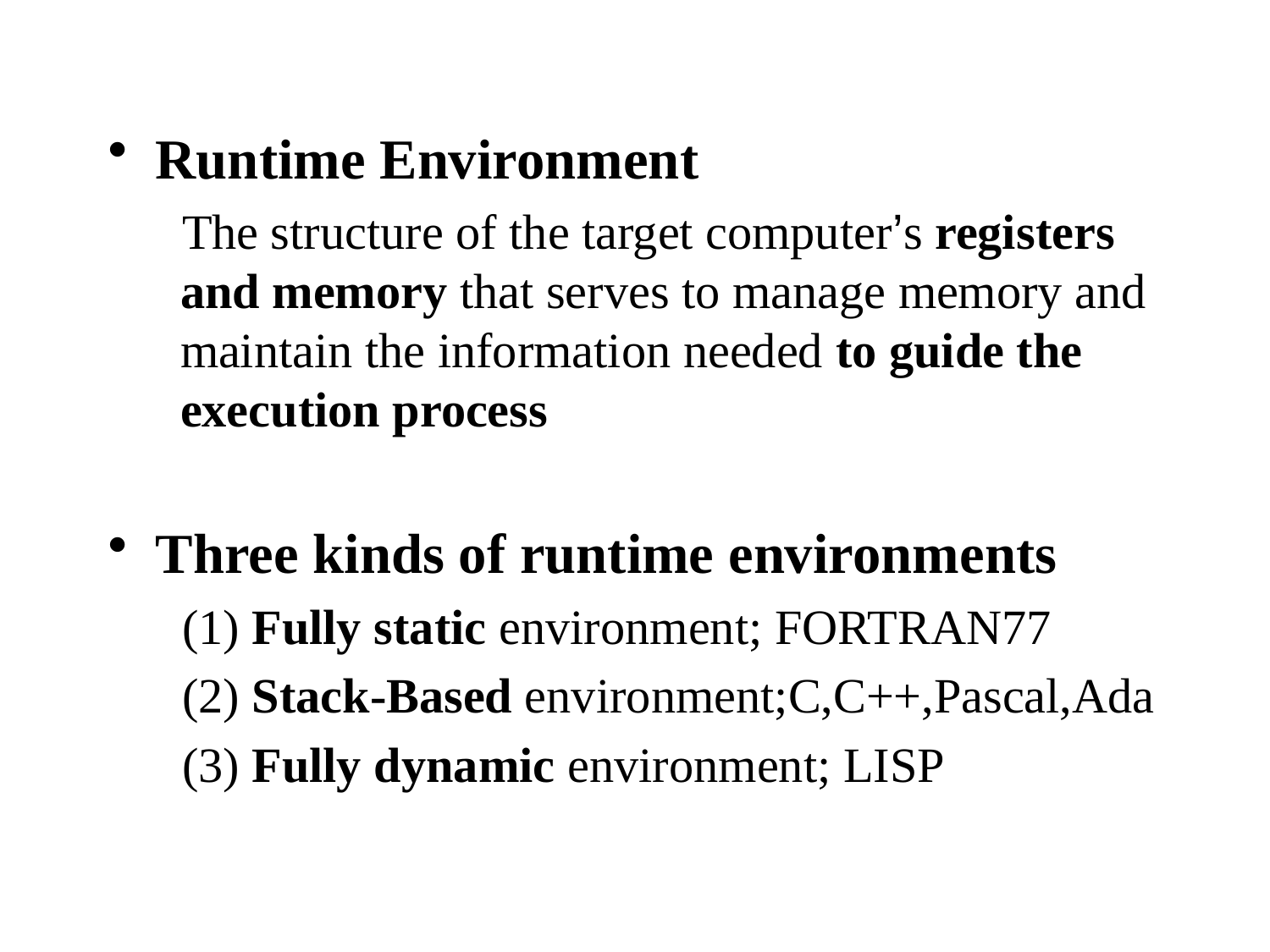

Runtime Environment
The structure of the target computer’s registers and memory that serves to manage memory and maintain the information needed to guide the execution process

Three kinds of runtime environments
(1) Fully static environment; FORTRAN77
(2) Stack-Based environment;C,C++,Pascal,Ada
(3) Fully dynamic environment; LISP